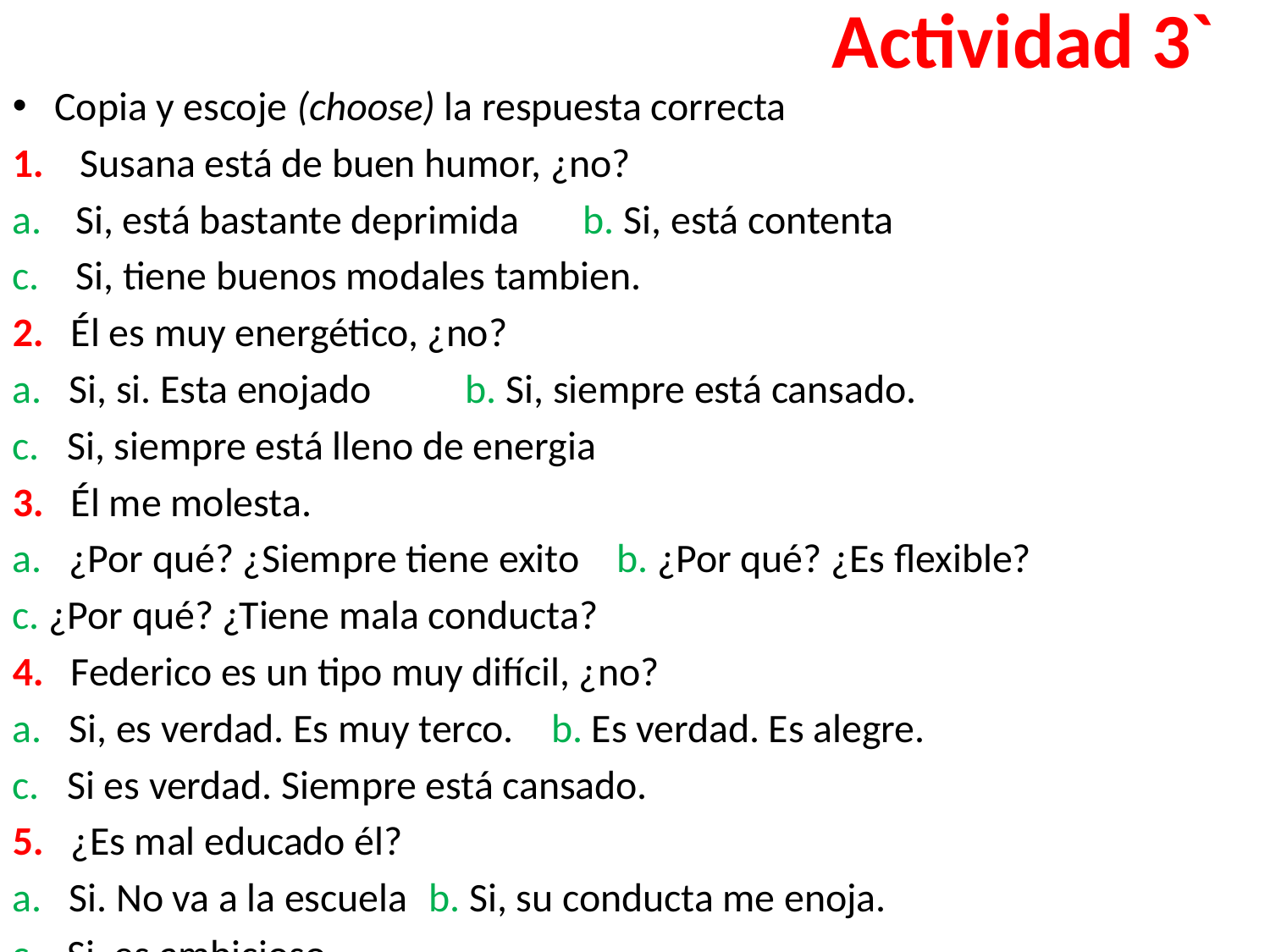

Actividad 3`
Copia y escoje (choose) la respuesta correcta
1.    Susana está de buen humor, ¿no?
Si, está bastante deprimida       b. Si, está contenta
c.    Si, tiene buenos modales tambien.
2.   Él es muy energético, ¿no?
a.   Si, si. Esta enojado	    b. Si, siempre está cansado.
c.   Si, siempre está lleno de energia
3.   Él me molesta.
a.   ¿Por qué? ¿Siempre tiene exito    b. ¿Por qué? ¿Es flexible?
c. ¿Por qué? ¿Tiene mala conducta?
4.   Federico es un tipo muy difícil, ¿no?
a.   Si, es verdad. Es muy terco.	  b. Es verdad. Es alegre.
c.   Si es verdad. Siempre está cansado.
5.   ¿Es mal educado él?
a.   Si. No va a la escuela	b. Si, su conducta me enoja.
c.   Si, es ambicioso.